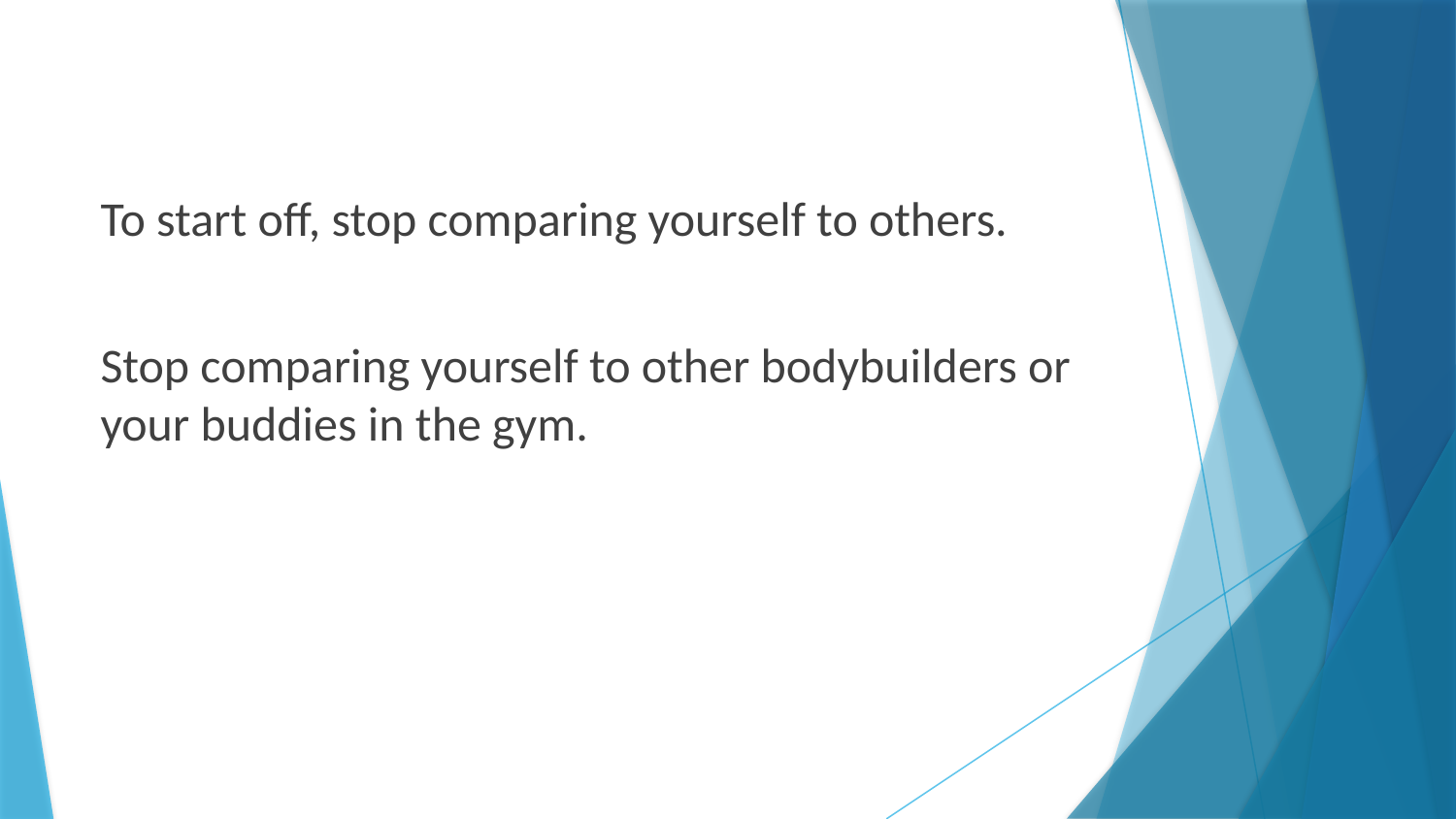

To start off, stop comparing yourself to others.

Stop comparing yourself to other bodybuilders or your buddies in the gym.